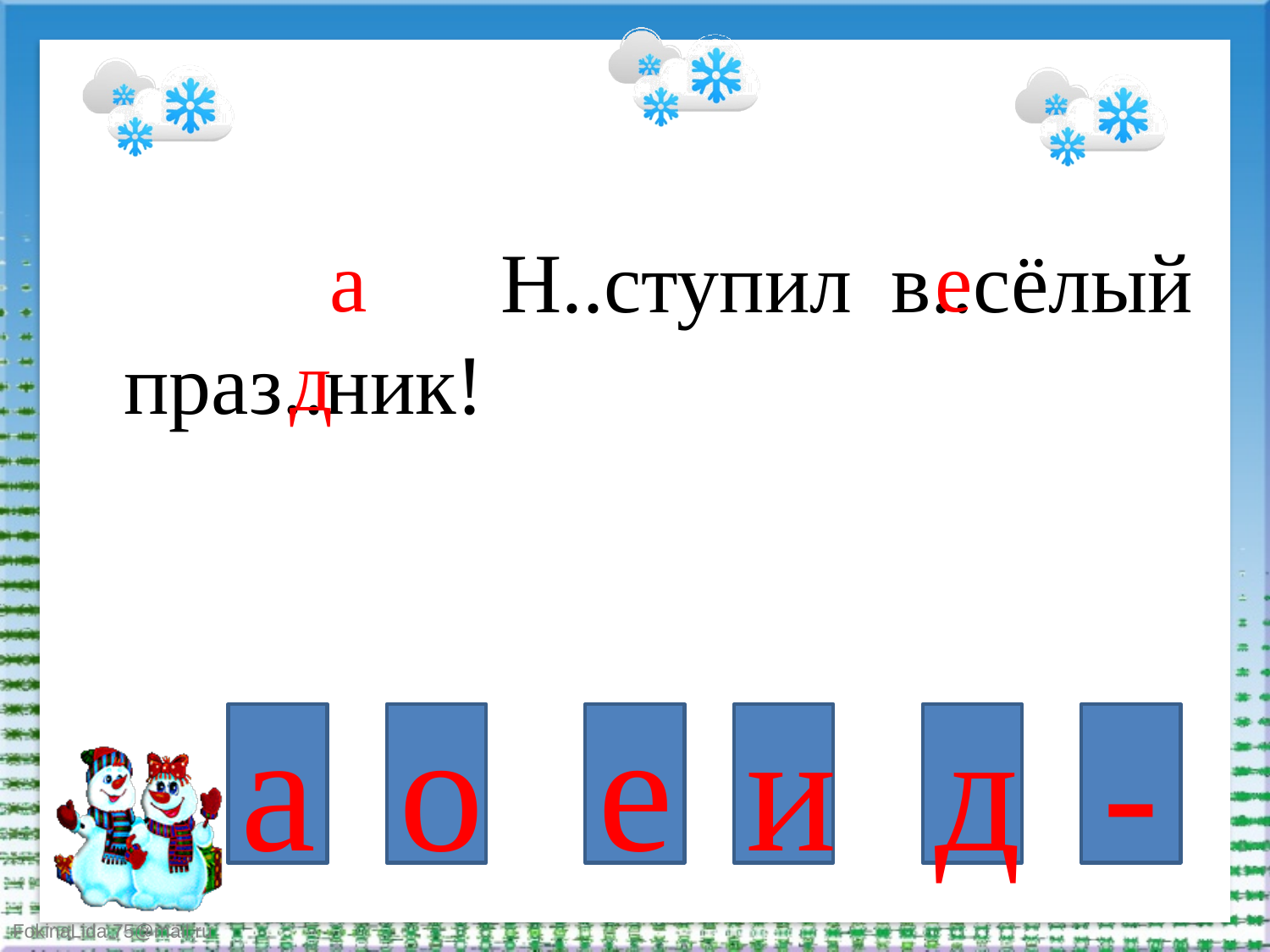

#
              Н..ступил в..сёлый праз..ник!
е
а
д
а
о
е
и
д
-